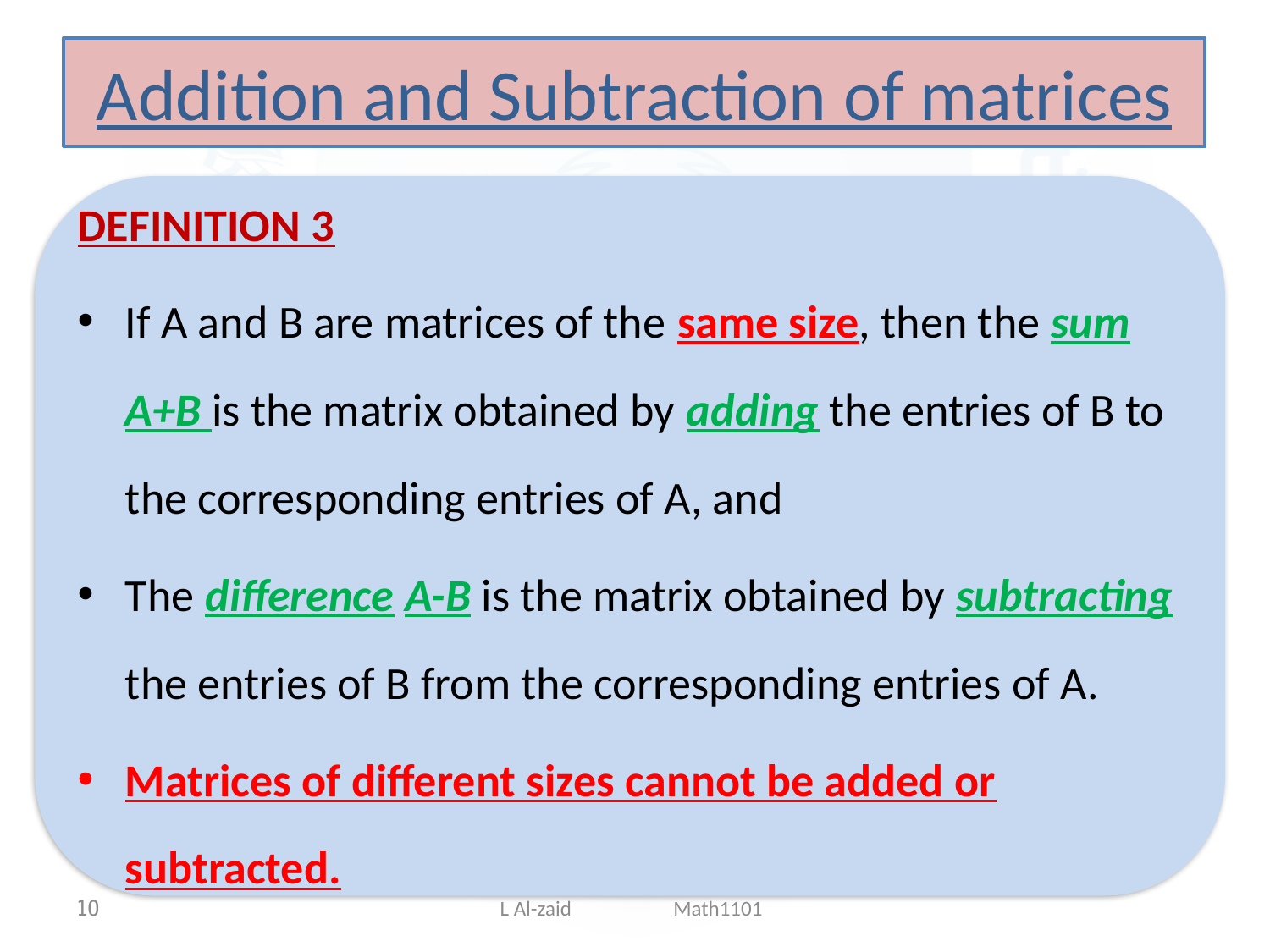

# Addition and Subtraction of matrices

DEFINITION 3
If A and B are matrices of the same size, then the sum A+B is the matrix obtained by adding the entries of B to the corresponding entries of A, and
The difference A-B is the matrix obtained by subtracting the entries of B from the corresponding entries of A.
Matrices of different sizes cannot be added or subtracted.

10
 L Al-zaid                     Math1101